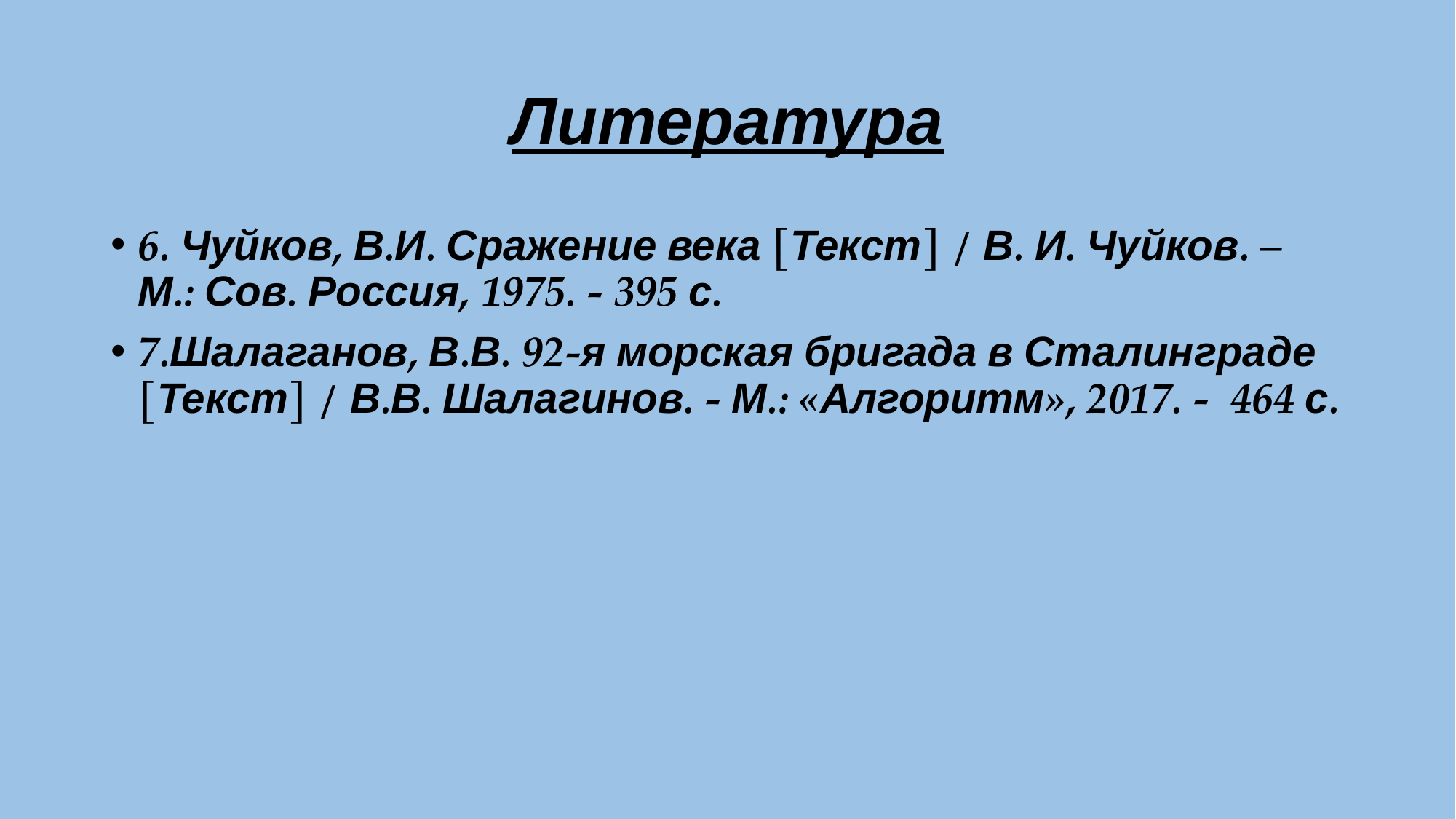

# Литература
6. Чуйков, В.И. Сражение века [Текст] / В. И. Чуйков. – М.: Сов. Россия, 1975. - 395 с.
7.Шалаганов, В.В. 92-я морская бригада в Сталинграде [Текст] / В.В. Шалагинов. - М.: «Алгоритм», 2017. -  464 с.